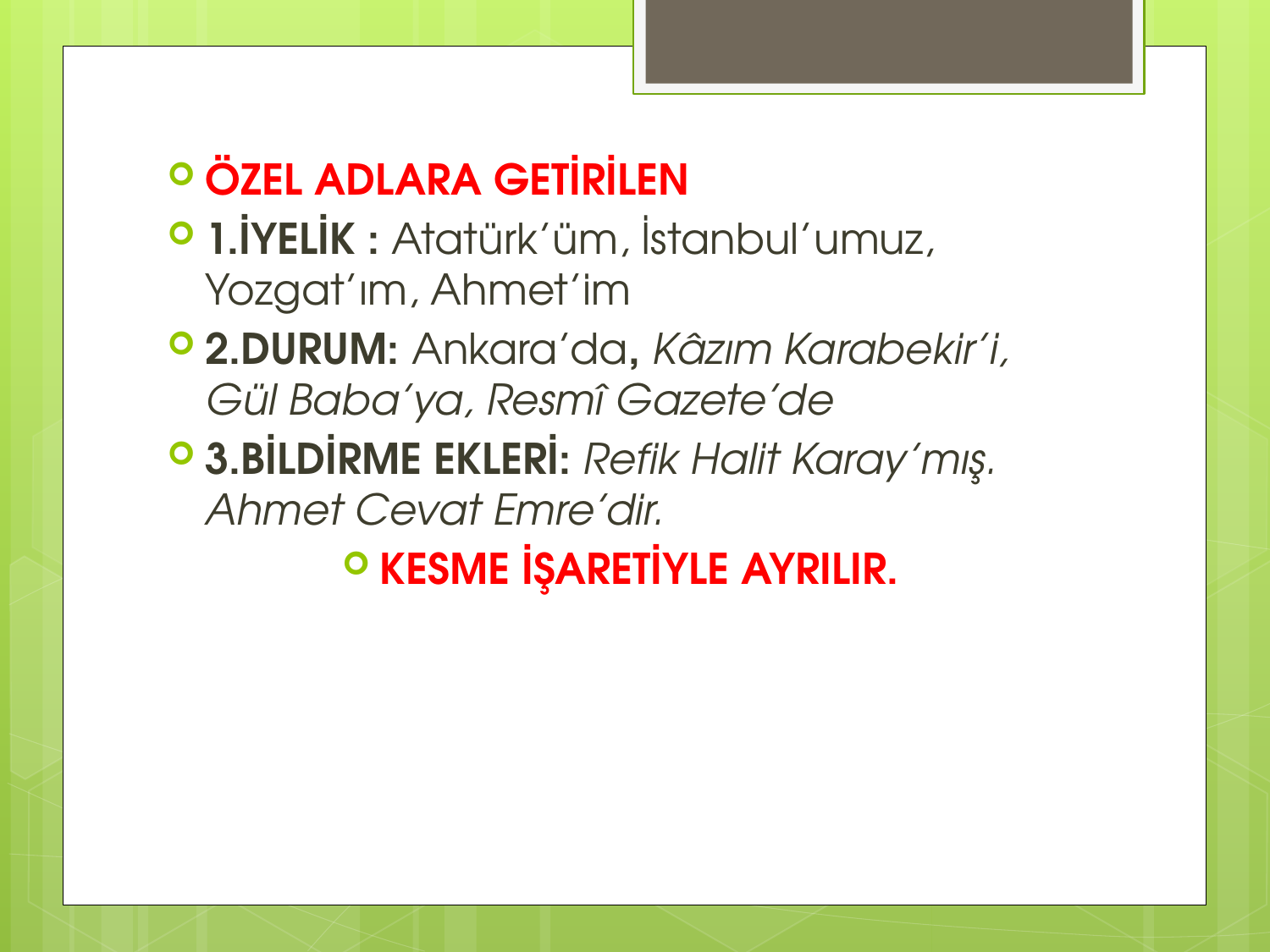

#
ÖZEL ADLARA GETİRİLEN
1.İYELİK : Atatürk’üm, İstanbul’umuz, Yozgat’ım, Ahmet’im
2.DURUM: Ankara’da, Kâzım Karabekir’i, Gül Baba’ya, Resmî Gazete’de
3.BİLDİRME EKLERİ: Refik Halit Karay’mış. Ahmet Cevat Emre’dir.
KESME İŞARETİYLE AYRILIR.